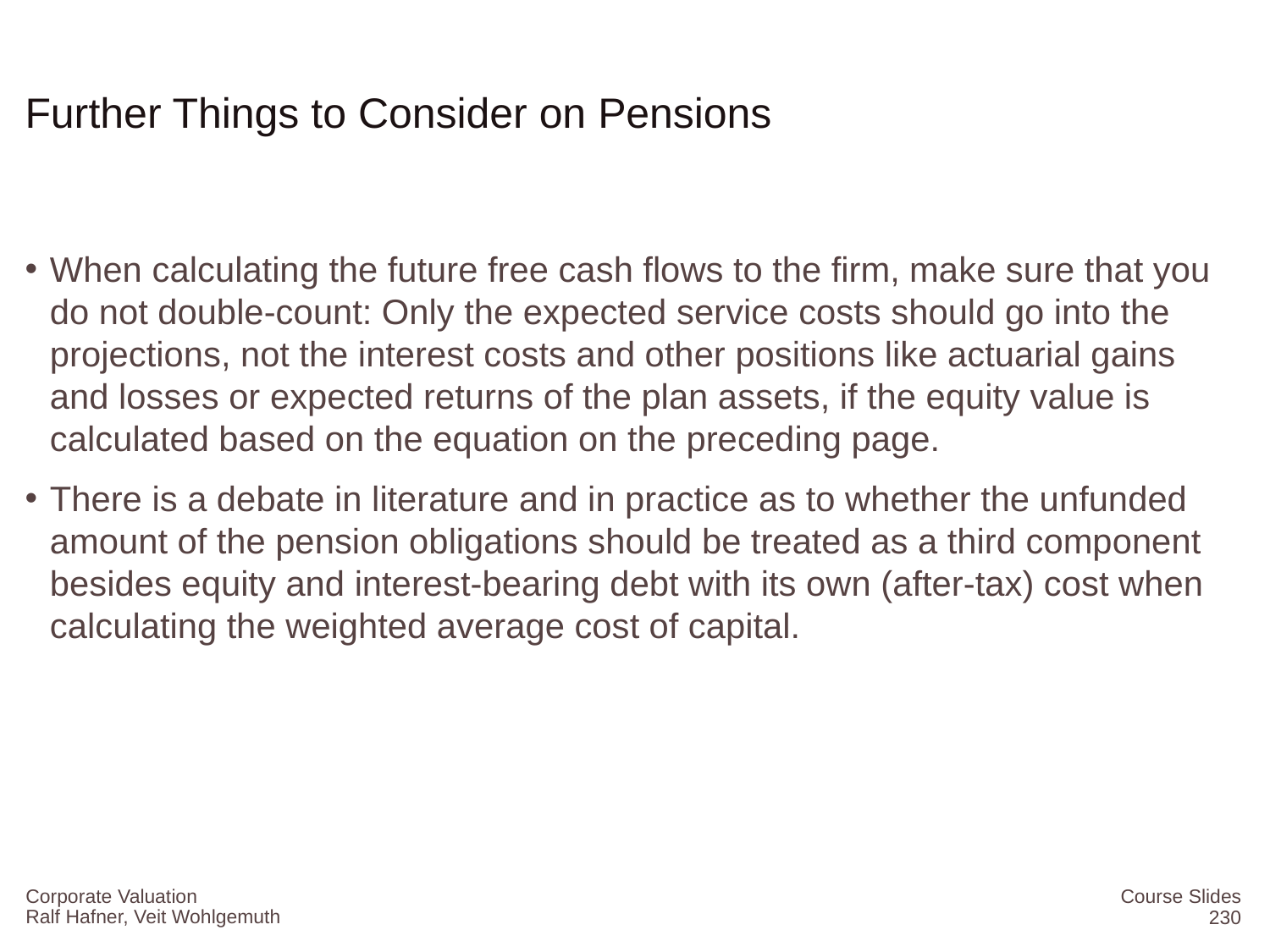

# Further Things to Consider on Pensions
When calculating the future free cash flows to the firm, make sure that you do not double-count: Only the expected service costs should go into the projections, not the interest costs and other positions like actuarial gains and losses or expected returns of the plan assets, if the equity value is calculated based on the equation on the preceding page.
There is a debate in literature and in practice as to whether the unfunded amount of the pension obligations should be treated as a third component besides equity and interest-bearing debt with its own (after-tax) cost when calculating the weighted average cost of capital.

Corporate Valuation
Course Slides
230